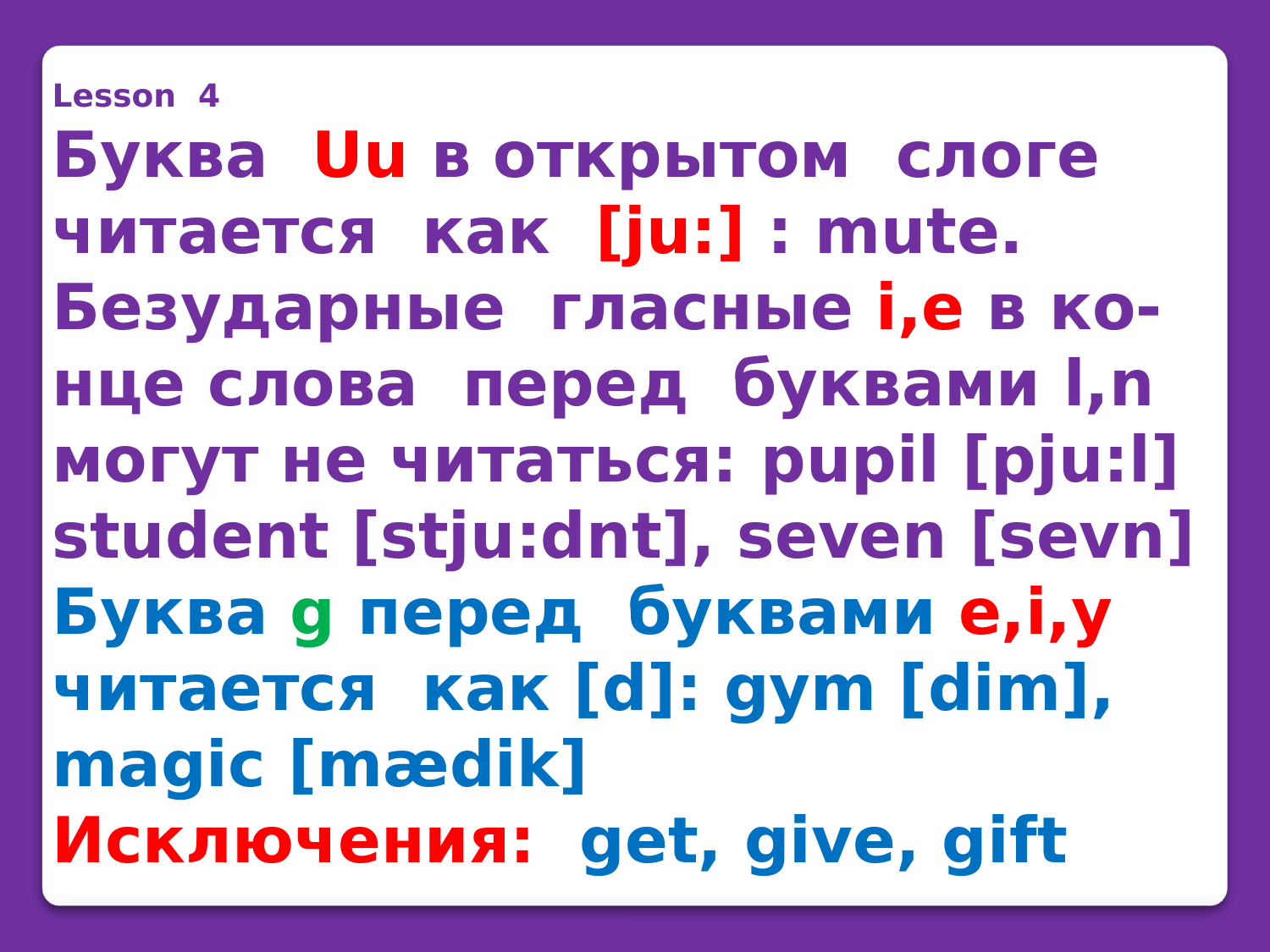

Lesson  4
Буква  Uu в открытом  слоге читается  как  [ju:] : mute.
Безударные  гласные i,e в ко-нце слова  перед  буквами l,n
могут не читаться: pupil [pju:l]
student [stju:dnt], seven [sevn]
Буква g перед  буквами e,i,y
читается  как [d]: gym [dim],
magic [mædik]
Исключения:  get, give, gift